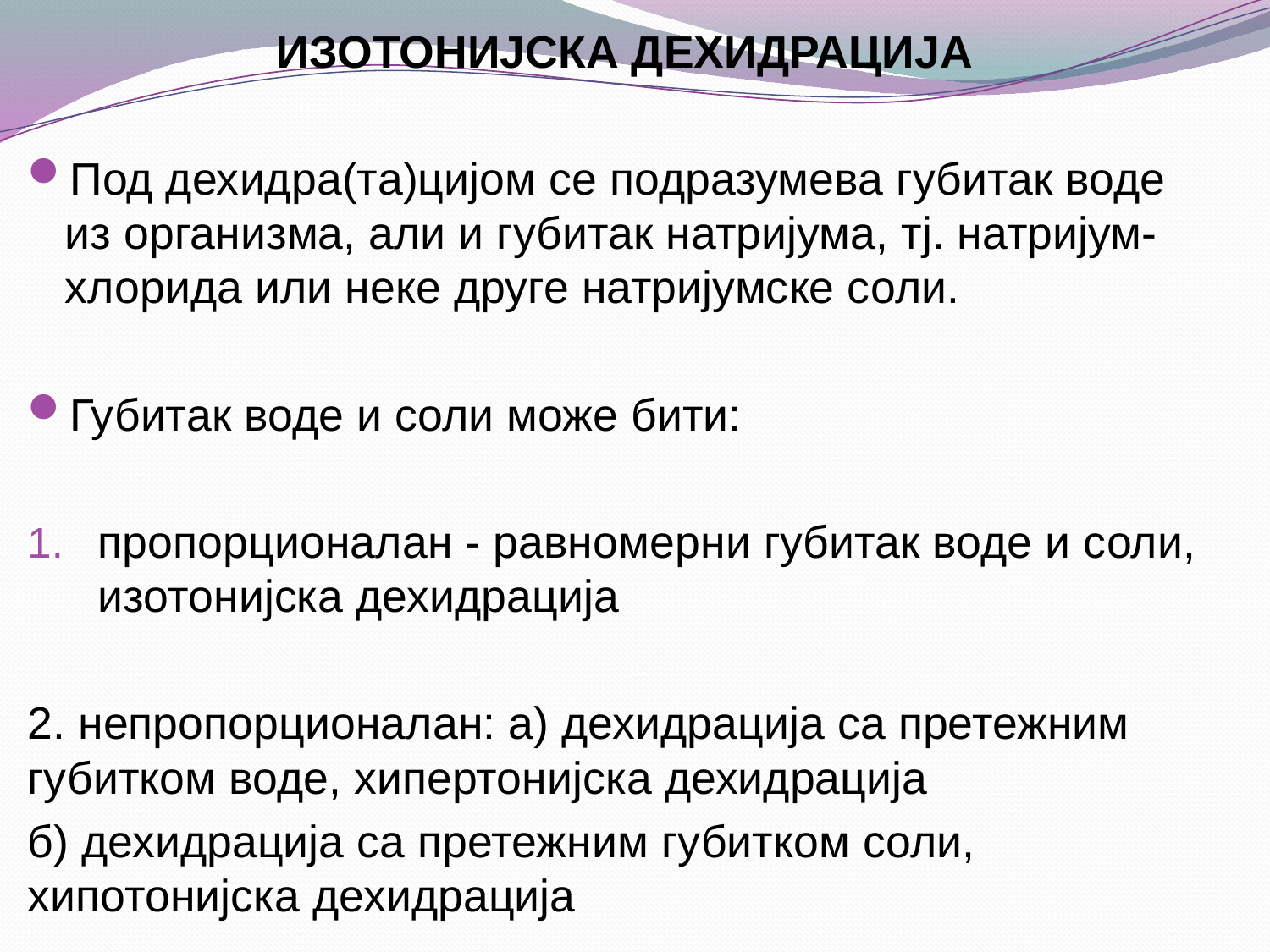

ИЗОТОНИЈСКА ДЕХИДРАЦИЈА

Под дехидра(та)цијом се подразумева губитак воде из организма, али и губитак натријума, тј. натријум-хлорида или неке друге натријумске соли.

Губитак воде и соли може бити:

пропорционалан - равномерни губитак воде и соли,  изотонијска дехидрација

2. непропорционалан: а) дехидрација са претежним губитком воде, хипертонијска дехидрација
б) дехидрација са претежним губитком соли, хипотонијска дехидрација